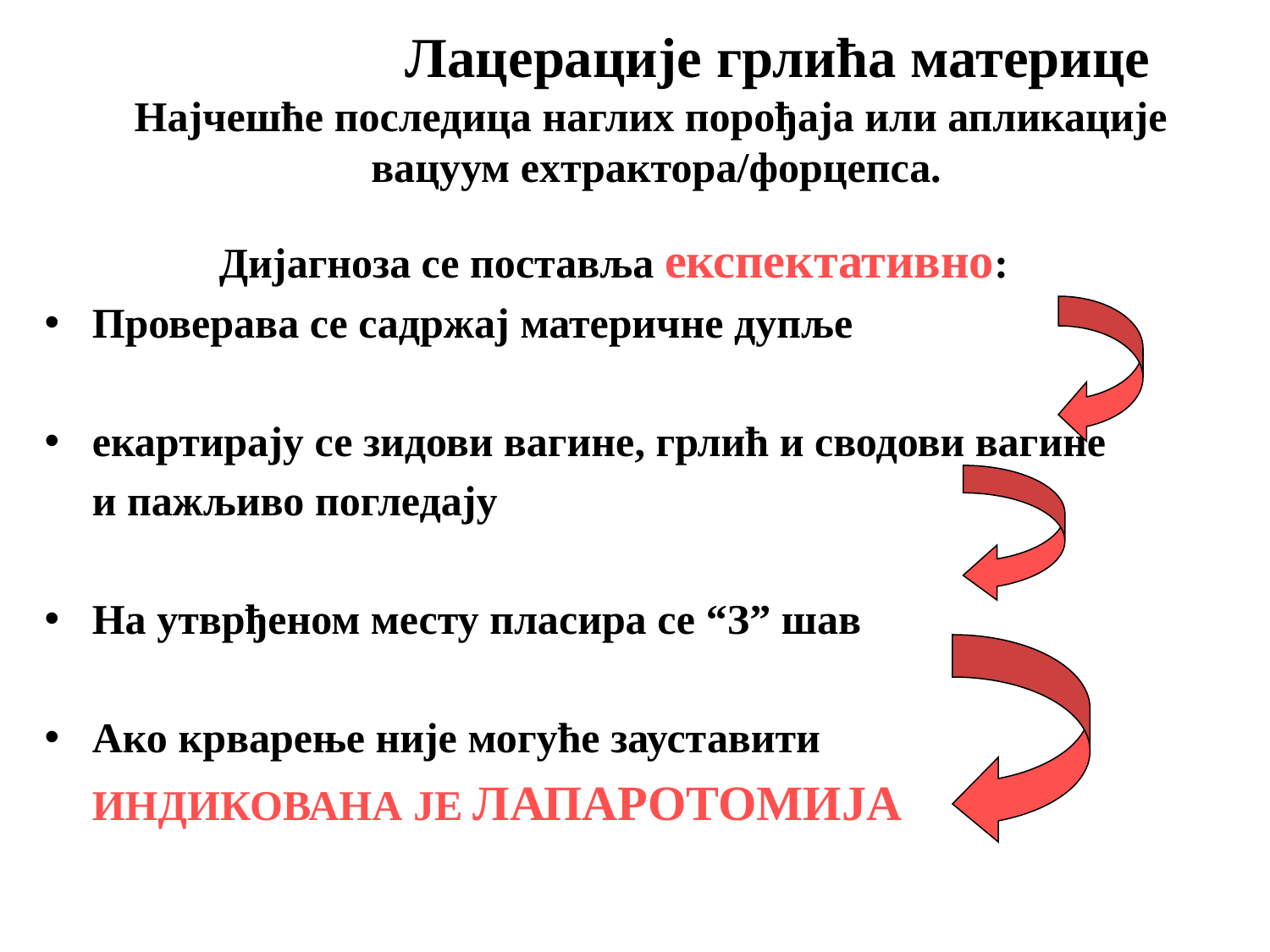

# Лацерације грлића материце Најчешће последица наглих порођаја или апликације вацуум еxтрактора/форцепса.
		Дијагноза се поставља експектативно:
Проверава се садржај материчне дупље

екартирају се зидови вагине, грлић и сводови вагине
	и пажљиво погледају

На утврђеном месту пласира се “З” шав

Ако крварење није могуће зауставити
	ИНДИКОВАНА ЈЕ ЛАПАРОТОМИЈА